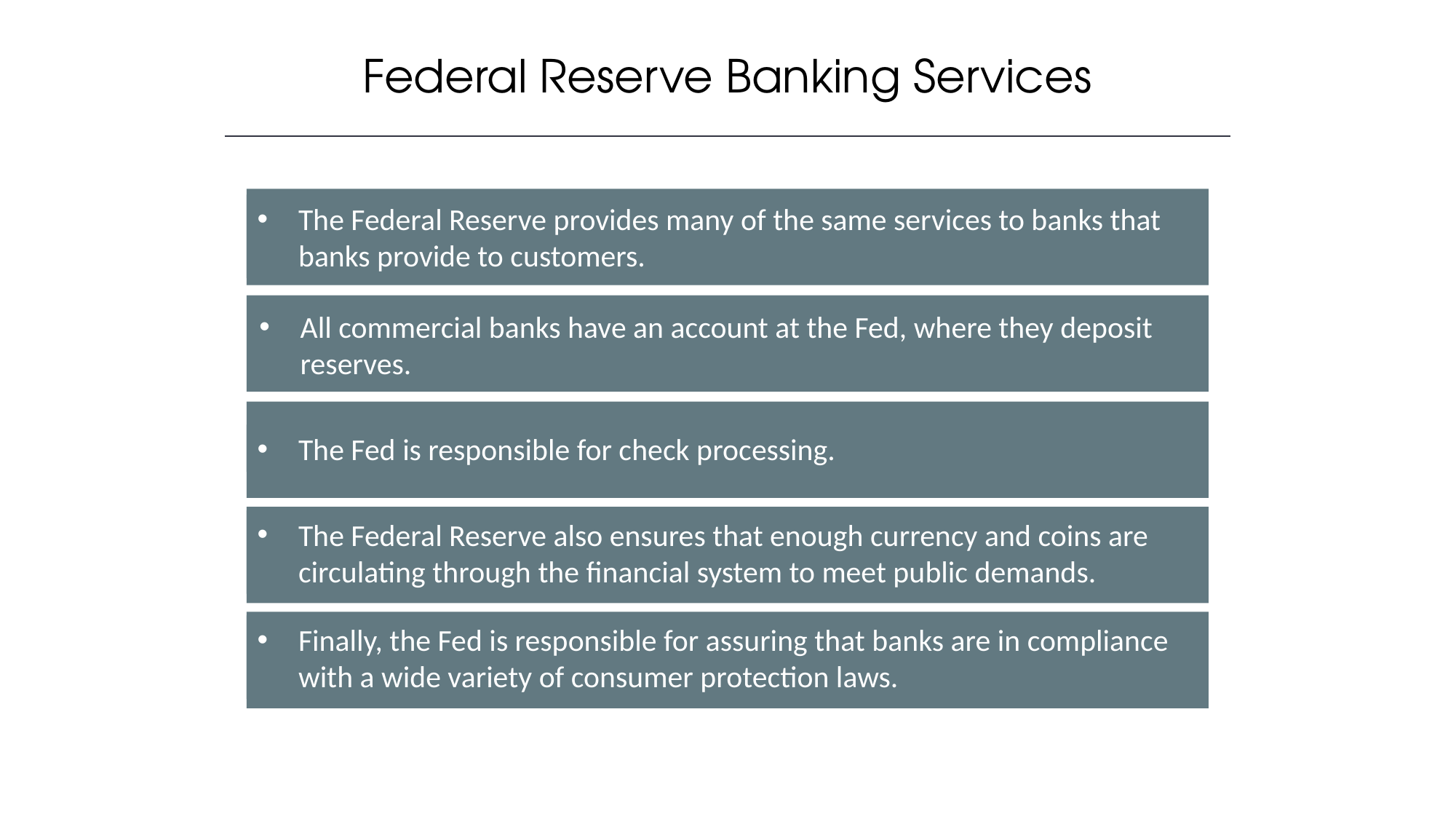

Federal Reserve Banking Services

The Federal Reserve provides many of the same services to banks that banks provide to customers.

All commercial banks have an account at the Fed, where they deposit reserves.

The Fed is responsible for check processing.

The Federal Reserve also ensures that enough currency and coins are circulating through the financial system to meet public demands.

Finally, the Fed is responsible for assuring that banks are in compliance with a wide variety of consumer protection laws.